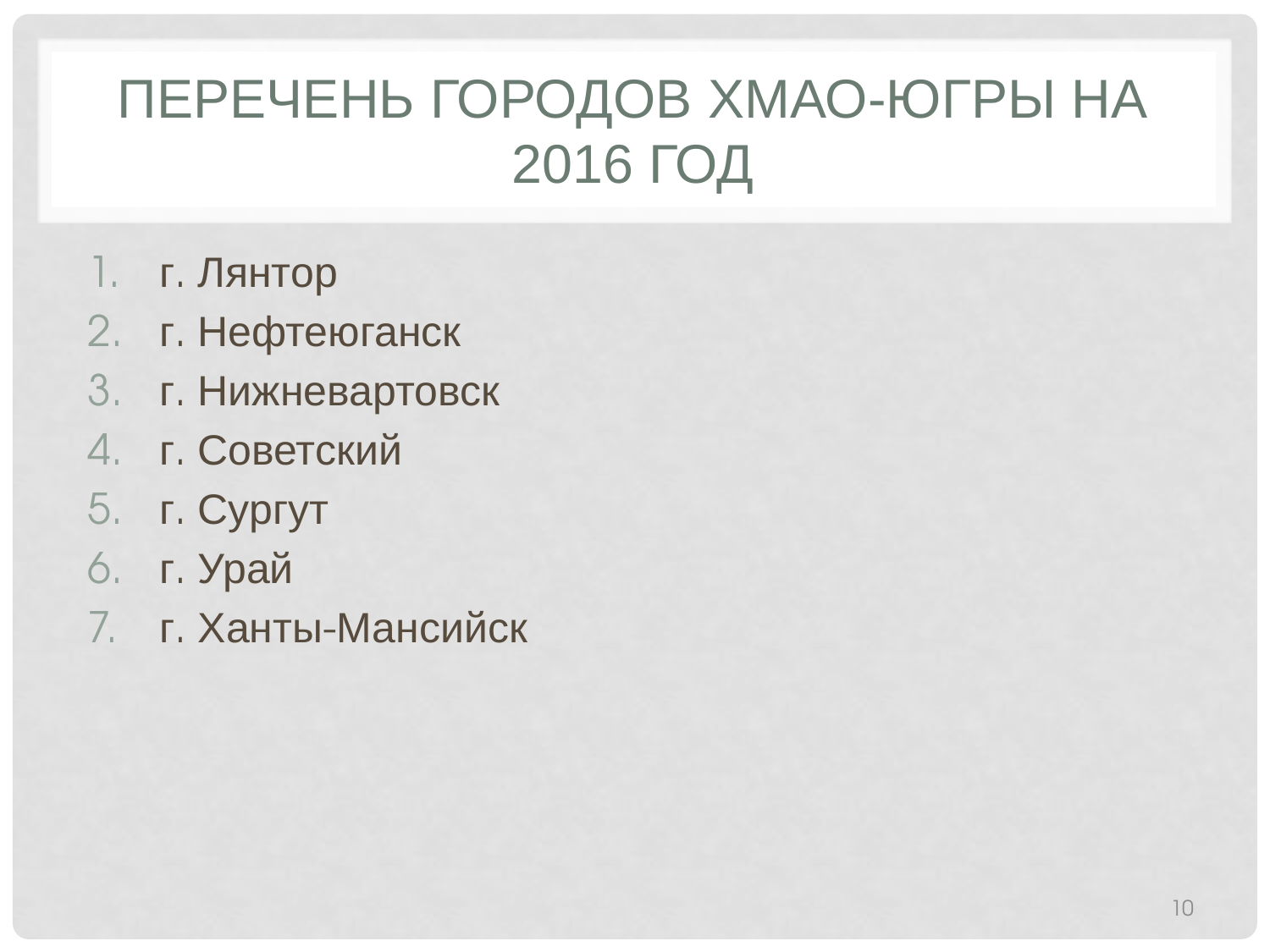

# Перечень городов ХМАО-Югры на 2016 год
г. Лянтор
г. Нефтеюганск
г. Нижневартовск
г. Советский
г. Сургут
г. Урай
г. Ханты-Мансийск

10